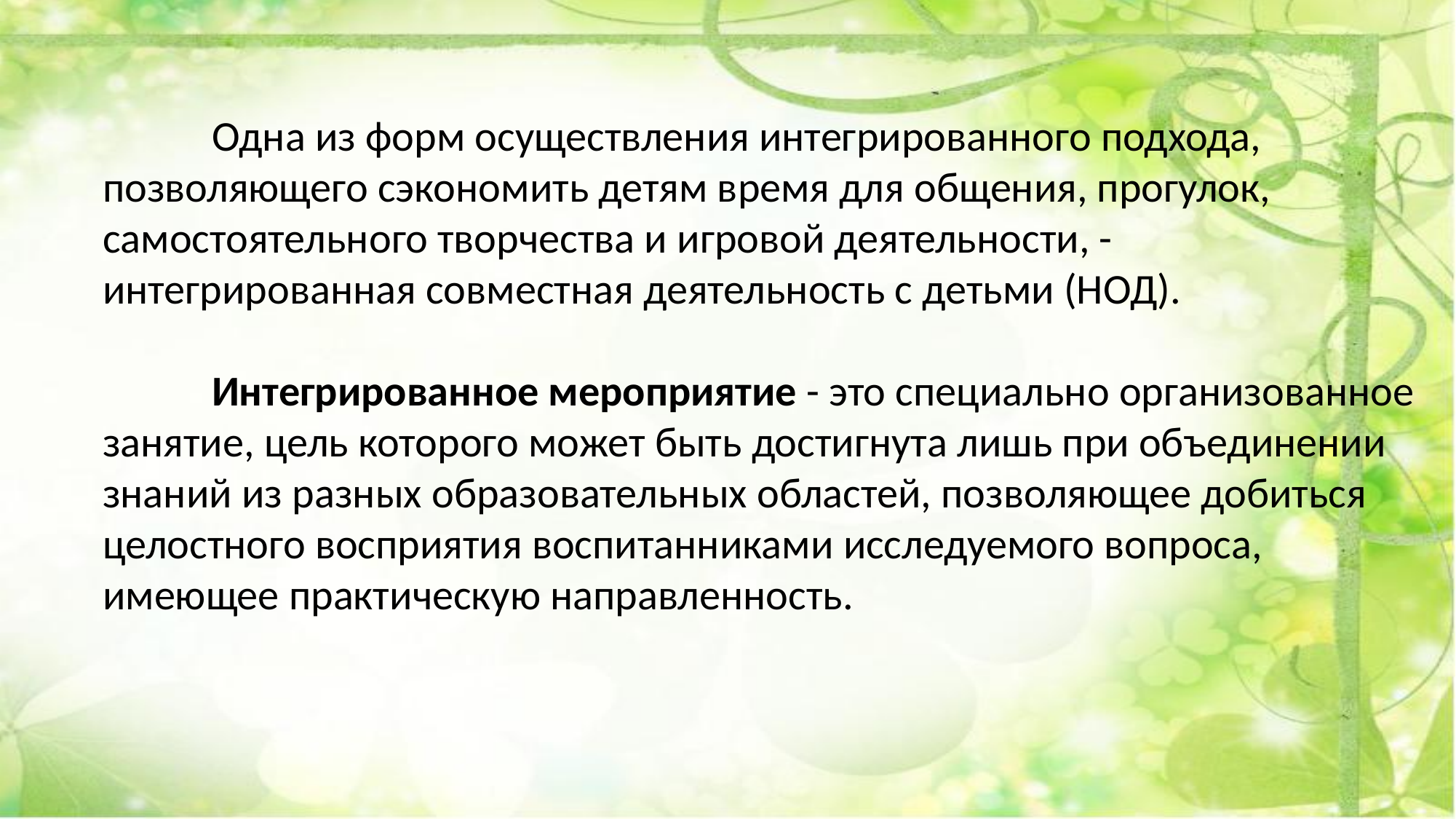

Одна из форм осуществления интегрированного подхода, позволяющего сэкономить детям время для общения, прогулок, самостоятельного творчества и игровой деятельности, - интегрированная совместная деятельность с детьми (НОД).

	Интегрированное мероприятие - это специально организованное занятие, цель которого может быть достигнута лишь при объединении знаний из разных образовательных областей, позволяющее добиться целостного восприятия воспитанниками исследуемого вопроса, имеющее практическую направленность.